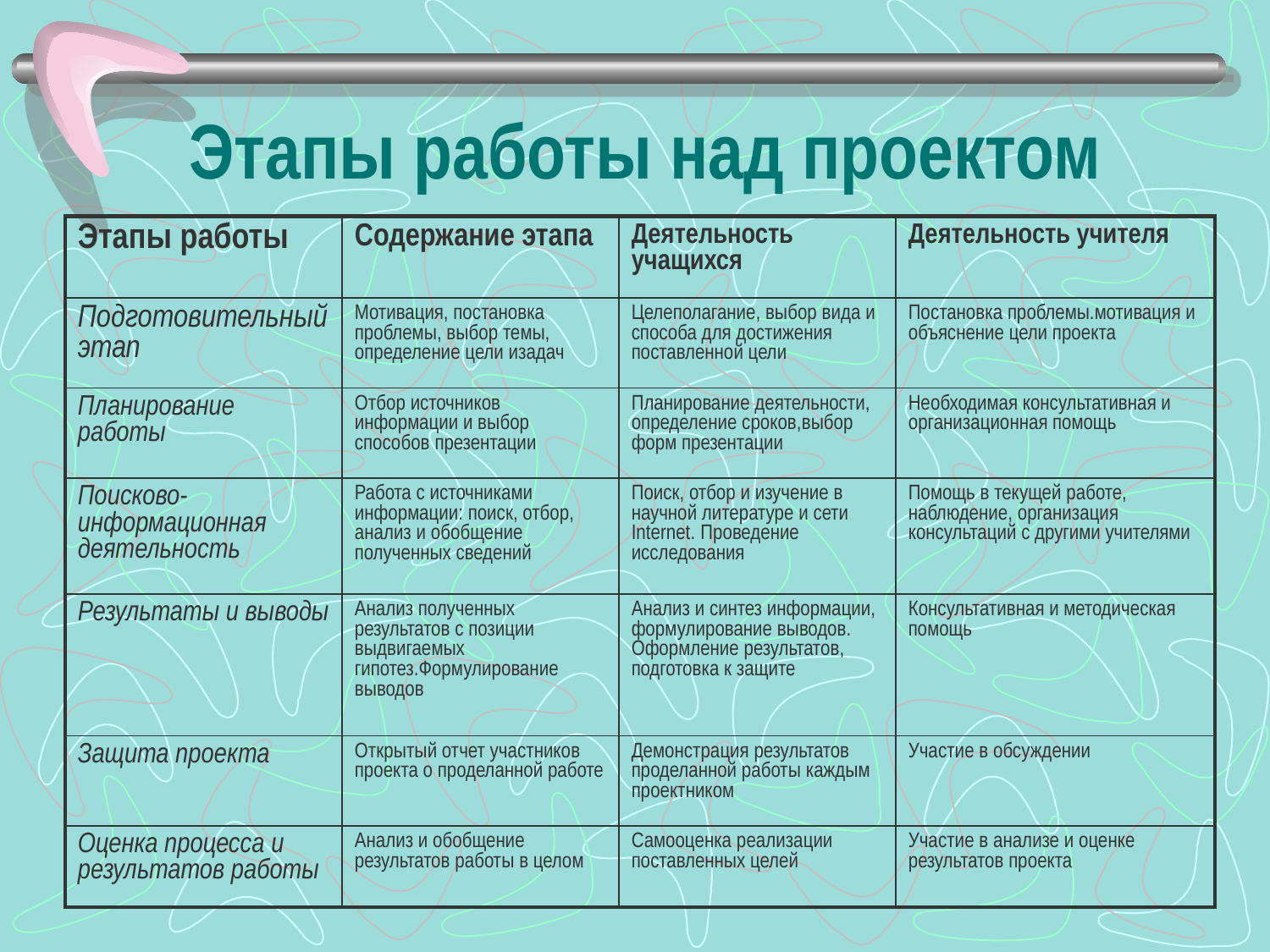

# Этапы работы над проектом
| Этапы работы | Содержание этапа | Деятельность учащихся | Деятельность учителя |
| --- | --- | --- | --- |
| Подготовительный этап | Мотивация, постановка проблемы, выбор темы, определение цели изадач | Целеполагание, выбор вида и способа для достижения поставленной цели | Постановка проблемы.мотивация и объяснение цели проекта |
| Планирование работы | Отбор источников информации и выбор способов презентации | Планирование деятельности, определение сроков,выбор форм презентации | Необходимая консультативная и организационная помощь |
| Поисково-информационная деятельность | Работа с источниками информации: поиск, отбор, анализ и обобщение полученных сведений | Поиск, отбор и изучение в научной литературе и сети Internet. Проведение исследования | Помощь в текущей работе, наблюдение, организация консультаций с другими учителями |
| Результаты и выводы | Анализ полученных результатов с позиции выдвигаемых гипотез.Формулирование выводов | Анализ и синтез информации, формулирование выводов. Оформление результатов, подготовка к защите | Консультативная и методическая помощь |
| Защита проекта | Открытый отчет участников проекта о проделанной работе | Демонстрация результатов проделанной работы каждым проектником | Участие в обсуждении |
| Оценка процесса и результатов работы | Анализ и обобщение результатов работы в целом | Самооценка реализации поставленных целей | Участие в анализе и оценке результатов проекта |